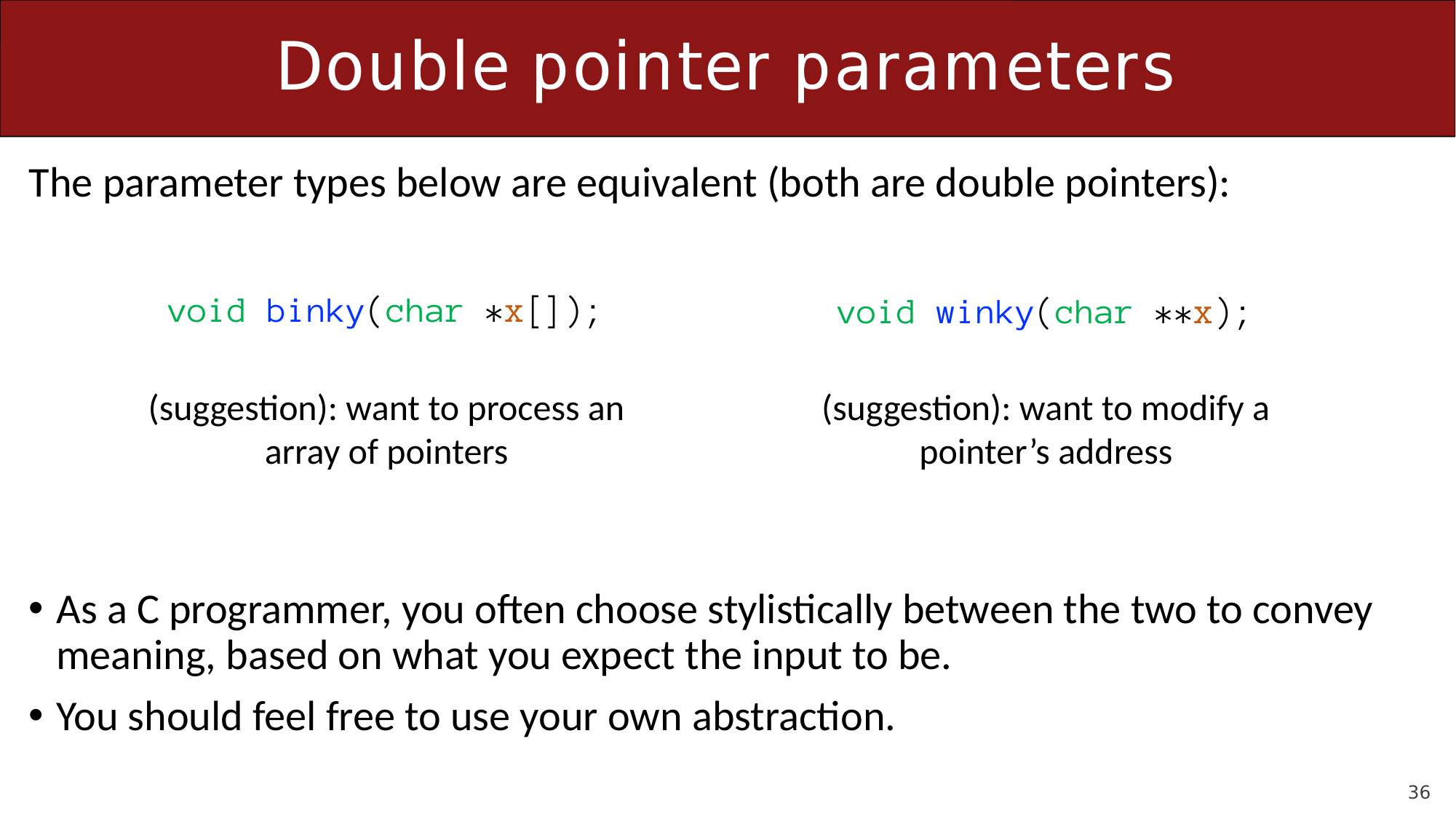

# Double pointer parameters
The parameter types below are equivalent (both are double pointers):

As a C programmer, you often choose stylistically between the two to convey meaning, based on what you expect the input to be.
You should feel free to use your own abstraction.
void binky(char *x[]);
void winky(char **x);
(suggestion): want to modify a
pointer’s address
(suggestion): want to process an
array of pointers